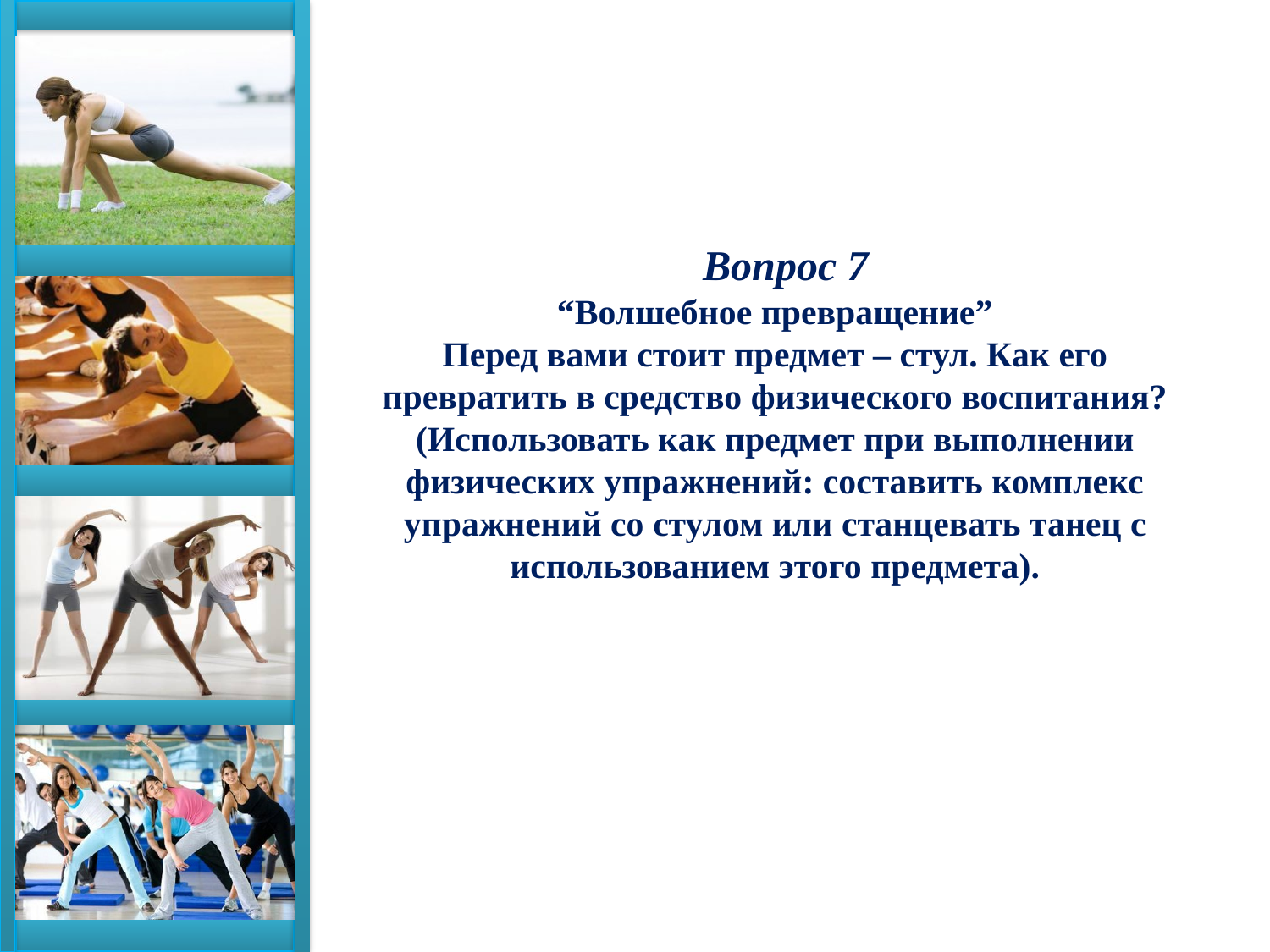

Вопрос 7
“Волшебное превращение”
Перед вами стоит предмет – стул. Как его превратить в средство физического воспитания? (Использовать как предмет при выполнении физических упражнений: составить комплекс упражнений со стулом или станцевать танец с использованием этого предмета).